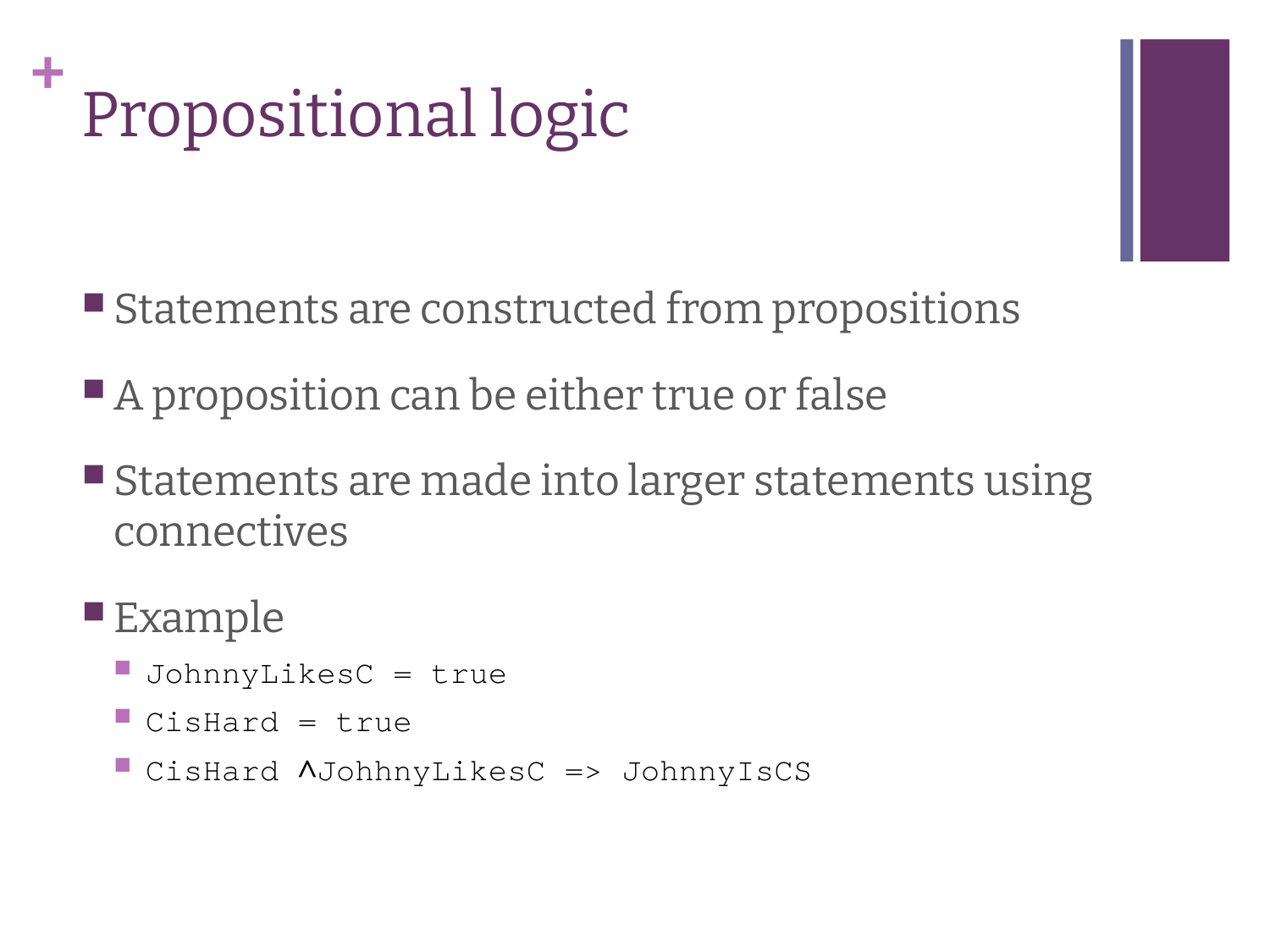

# Propositional logic
Statements are constructed from propositions
A proposition can be either true or false
Statements are made into larger statements using connectives
Example
JohnnyLikesC = true
CisHard = true
CisHard ∧JohhnyLikesC => JohnnyIsCS